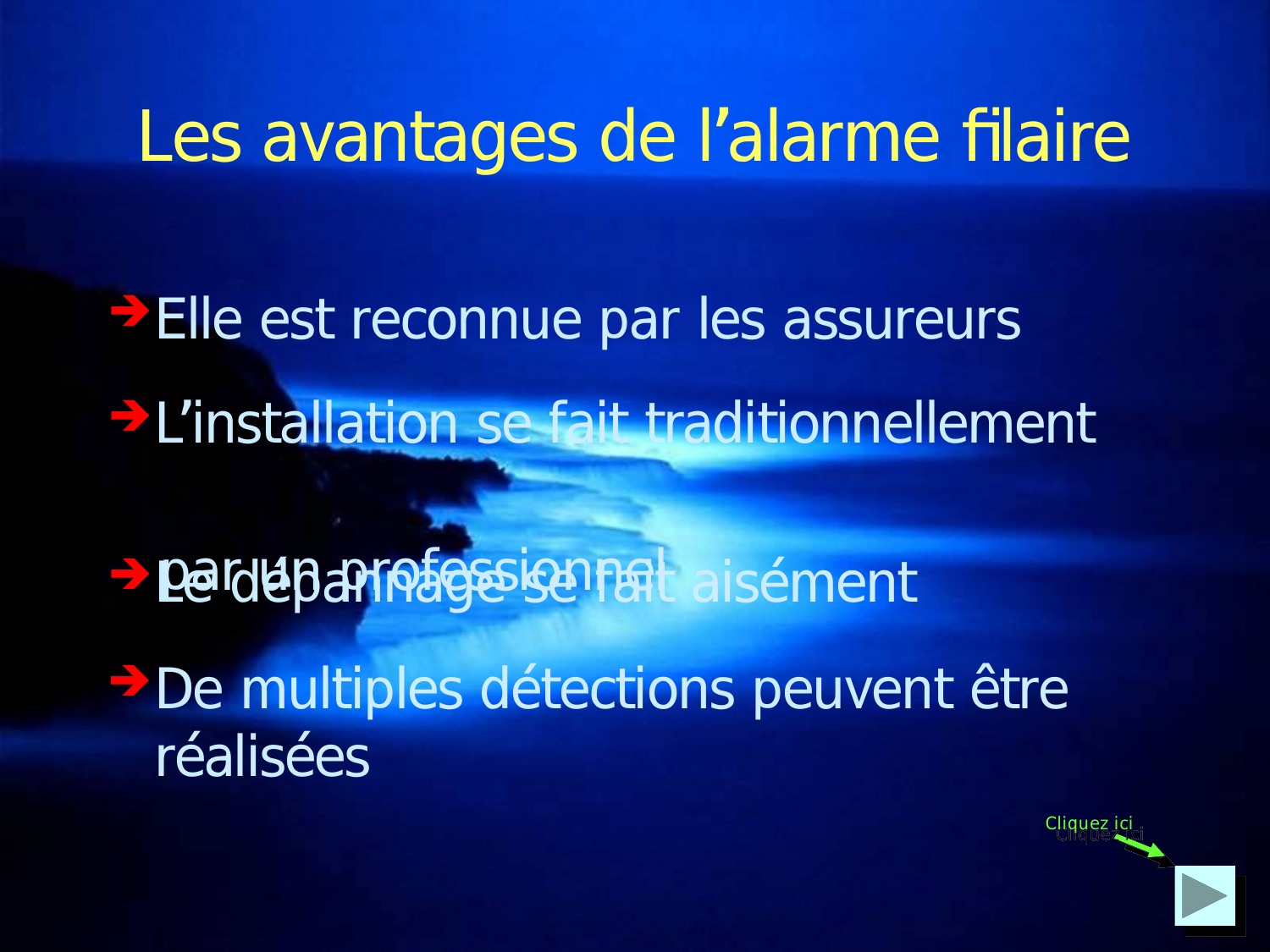

# Les avantages de l’alarme filaire
Elle est reconnue par les assureurs

L’installation se fait traditionnellement
   par un professionnel
Le dépannage se fait aisément

De multiples détections peuvent être réalisées

Cliquez ici